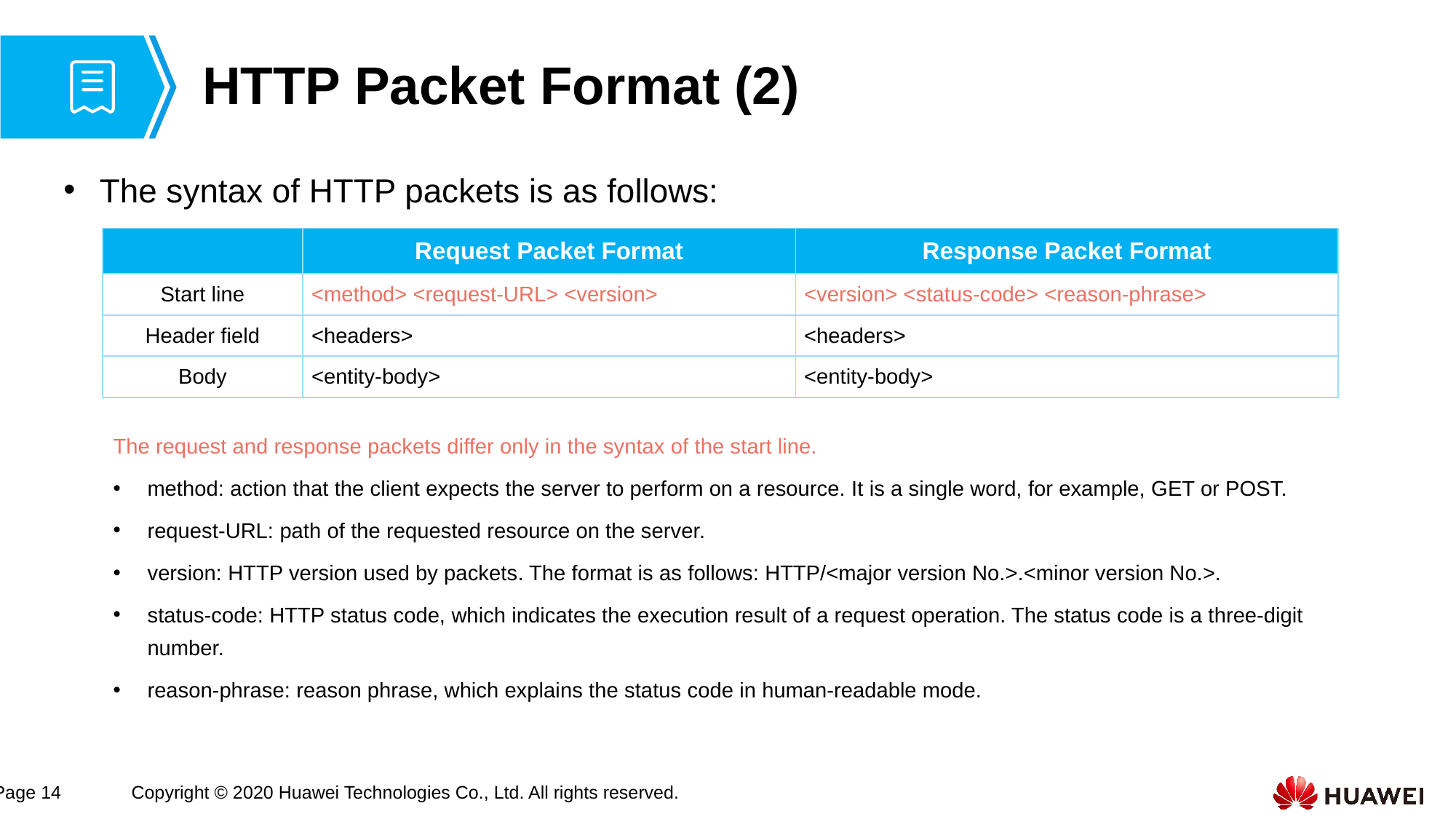

# HTTP Packet Format (2)
The syntax of HTTP packets is as follows:
|  | Request Packet Format | Response Packet Format |
| --- | --- | --- |
| Start line | <method> <request-URL> <version> | <version> <status-code> <reason-phrase> |
| Header field | <headers> | <headers> |
| Body | <entity-body> | <entity-body> |
The request and response packets differ only in the syntax of the start line.
method: action that the client expects the server to perform on a resource. It is a single word, for example, GET or POST.
request-URL: path of the requested resource on the server.
version: HTTP version used by packets. The format is as follows: HTTP/<major version No.>.<minor version No.>.
status-code: HTTP status code, which indicates the execution result of a request operation. The status code is a three-digit number.
reason-phrase: reason phrase, which explains the status code in human-readable mode.